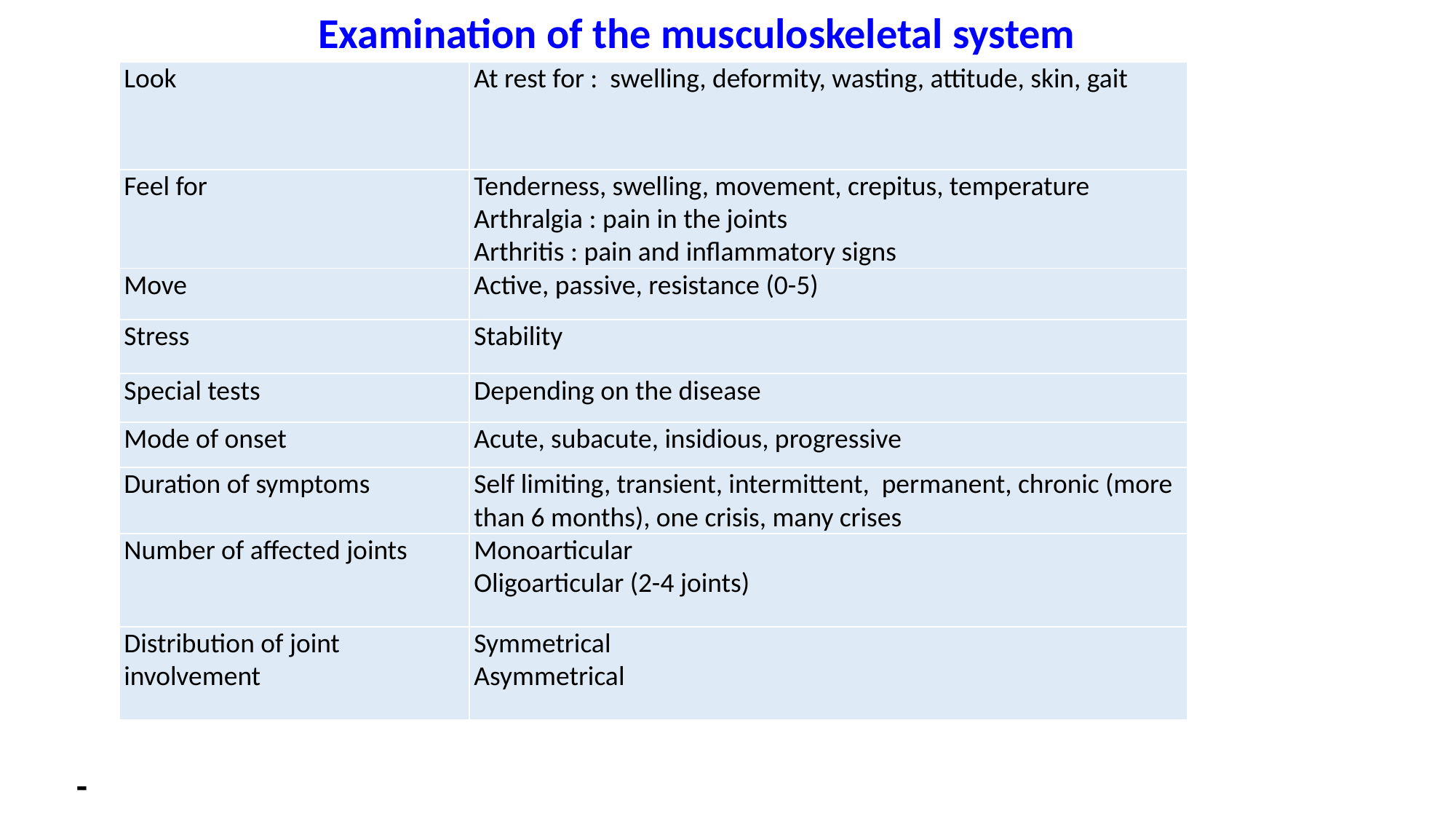

Examination of the musculoskeletal system
| Look | At rest for : swelling, deformity, wasting, attitude, skin, gait |
| --- | --- |
| Feel for | Tenderness, swelling, movement, crepitus, temperature Arthralgia : pain in the joints Arthritis : pain and inflammatory signs |
| Move | Active, passive, resistance (0-5) |
| Stress | Stability |
| Special tests | Depending on the disease |
| Mode of onset | Acute, subacute, insidious, progressive |
| Duration of symptoms | Self limiting, transient, intermittent, permanent, chronic (more than 6 months), one crisis, many crises |
| Number of affected joints | Monoarticular Oligoarticular (2-4 joints) |
| Distribution of joint involvement | Symmetrical Asymmetrical |

-